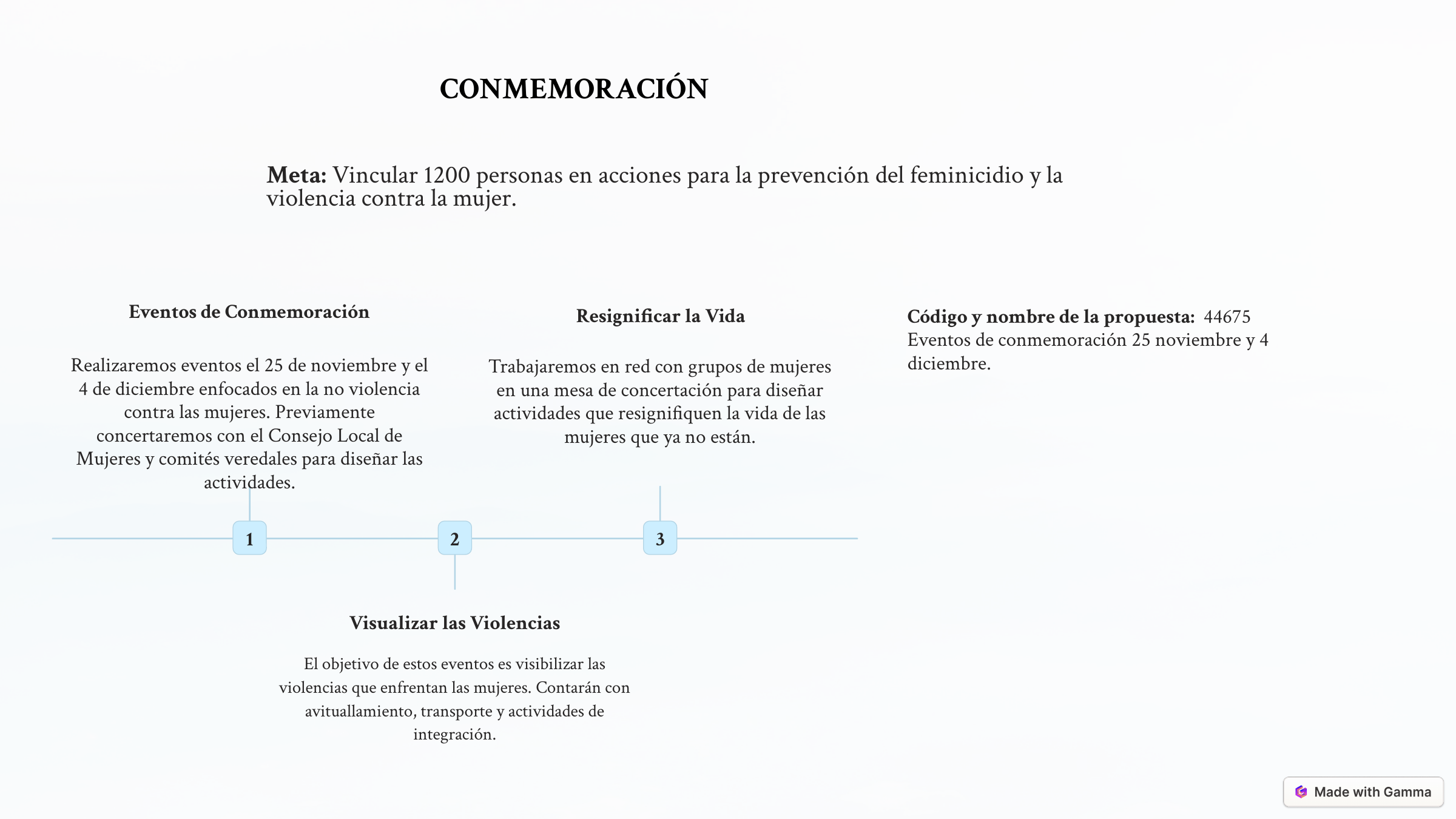

CONMEMORACIÓN
Meta: Vincular 1200 personas en acciones para la prevención del feminicidio y la violencia contra la mujer.

Eventos de Conmemoración
Resignificar la Vida
Código y nombre de la propuesta:  44675
Eventos de conmemoración 25 noviembre y 4 diciembre.
Realizaremos eventos el 25 de noviembre y el 4 de diciembre enfocados en la no violencia contra las mujeres. Previamente concertaremos con el Consejo Local de Mujeres y comités veredales para diseñar las actividades.
Trabajaremos en red con grupos de mujeres en una mesa de concertación para diseñar actividades que resignifiquen la vida de las mujeres que ya no están.

1
2
3

Visualizar las Violencias
El objetivo de estos eventos es visibilizar las violencias que enfrentan las mujeres. Contarán con avituallamiento, transporte y actividades de integración.